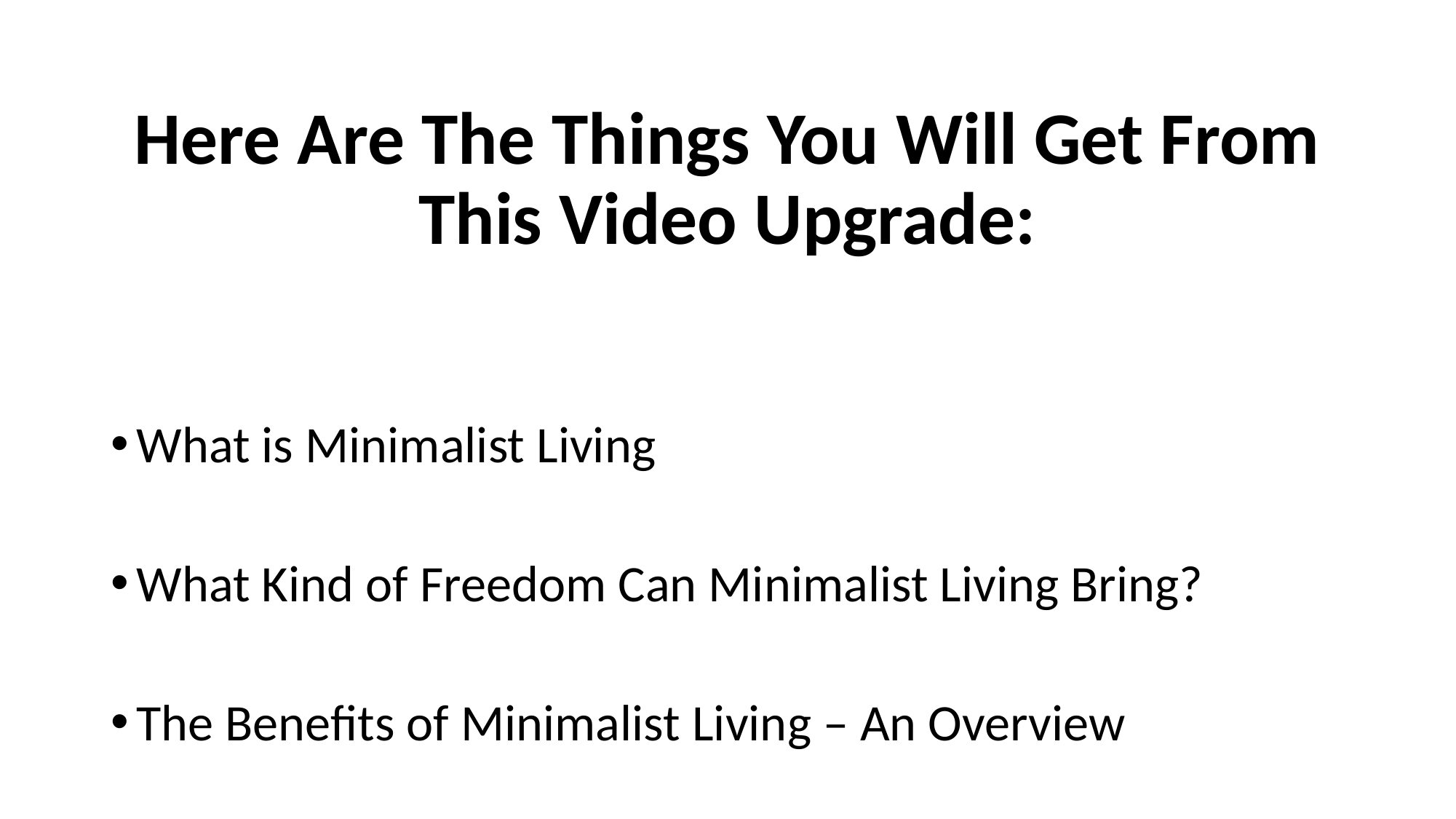

Here Are The Things You Will Get From This Video Upgrade:

What is Minimalist Living

What Kind of Freedom Can Minimalist Living Bring?

The Benefits of Minimalist Living – An Overview